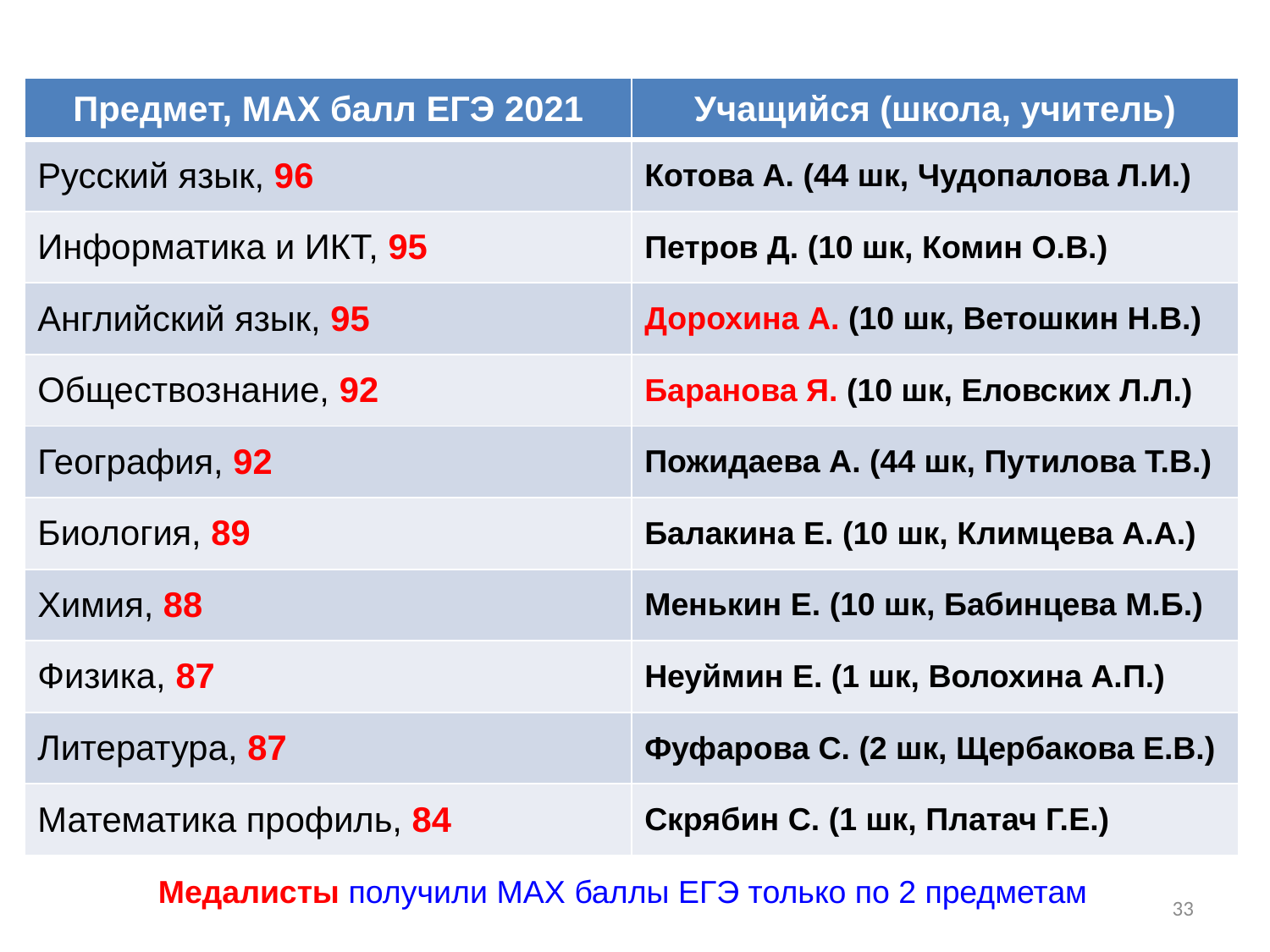

| Предмет, MAX балл ЕГЭ 2021 | Учащийся (школа, учитель) |
| --- | --- |
| Русский язык, 96 | Котова А. (44 шк, Чудопалова Л.И.) |
| Информатика и ИКТ, 95 | Петров Д. (10 шк, Комин О.В.) |
| Английский язык, 95 | Дорохина А. (10 шк, Ветошкин Н.В.) |
| Обществознание, 92 | Баранова Я. (10 шк, Еловских Л.Л.) |
| География, 92 | Пожидаева А. (44 шк, Путилова Т.В.) |
| Биология, 89 | Балакина Е. (10 шк, Климцева А.А.) |
| Химия, 88 | Менькин Е. (10 шк, Бабинцева М.Б.) |
| Физика, 87 | Неуймин Е. (1 шк, Волохина А.П.) |
| Литература, 87 | Фуфарова С. (2 шк, Щербакова Е.В.) |
| Математика профиль, 84 | Скрябин С. (1 шк, Платач Г.Е.) |
Медалисты получили MAX баллы ЕГЭ только по 2 предметам
33